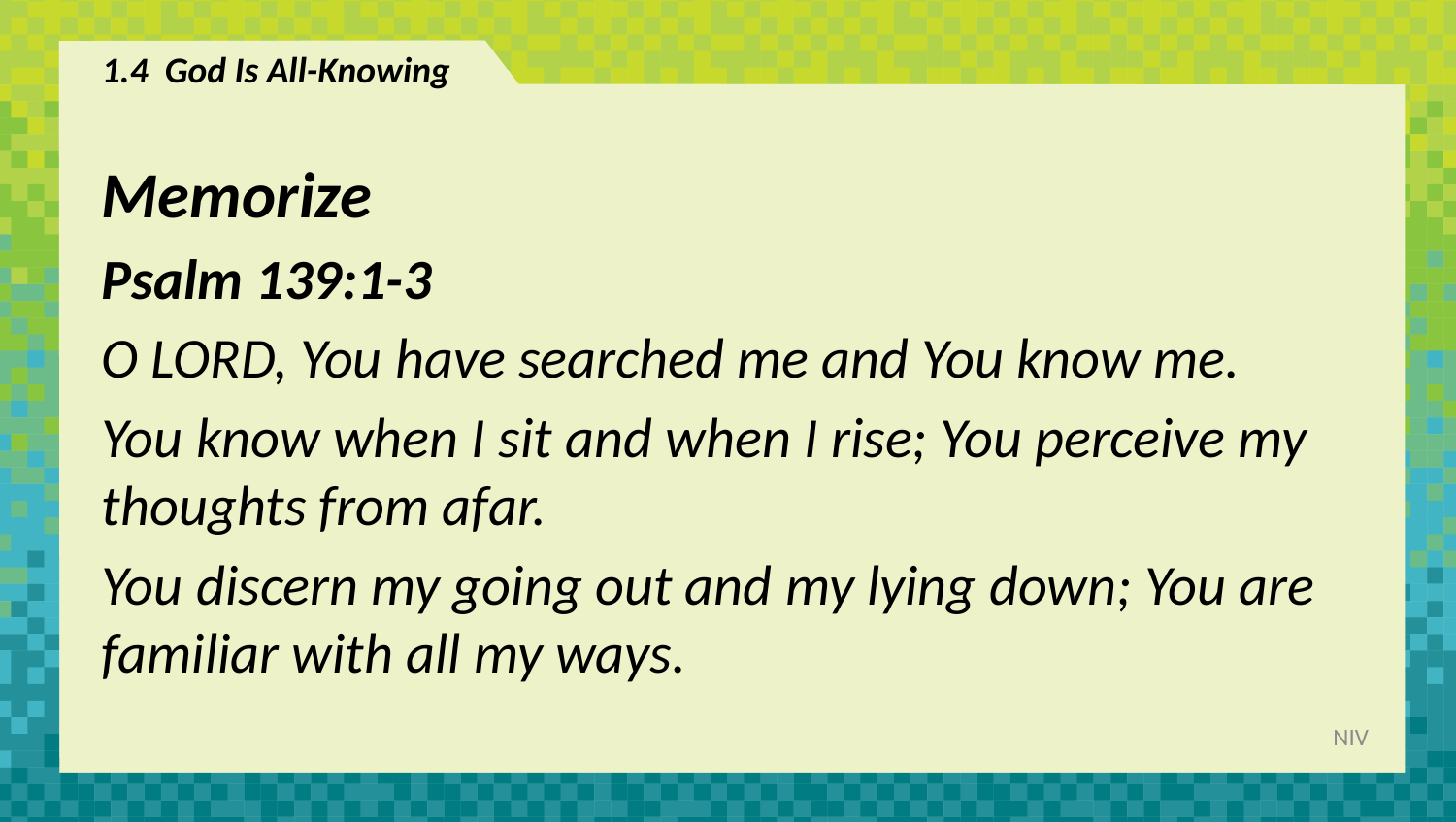

# 1.4  God Is All-Knowing
Memorize
Psalm 139:1-3
O LORD, You have searched me and You know me.
You know when I sit and when I rise; You perceive my thoughts from afar.
You discern my going out and my lying down; You are familiar with all my ways.
NIV